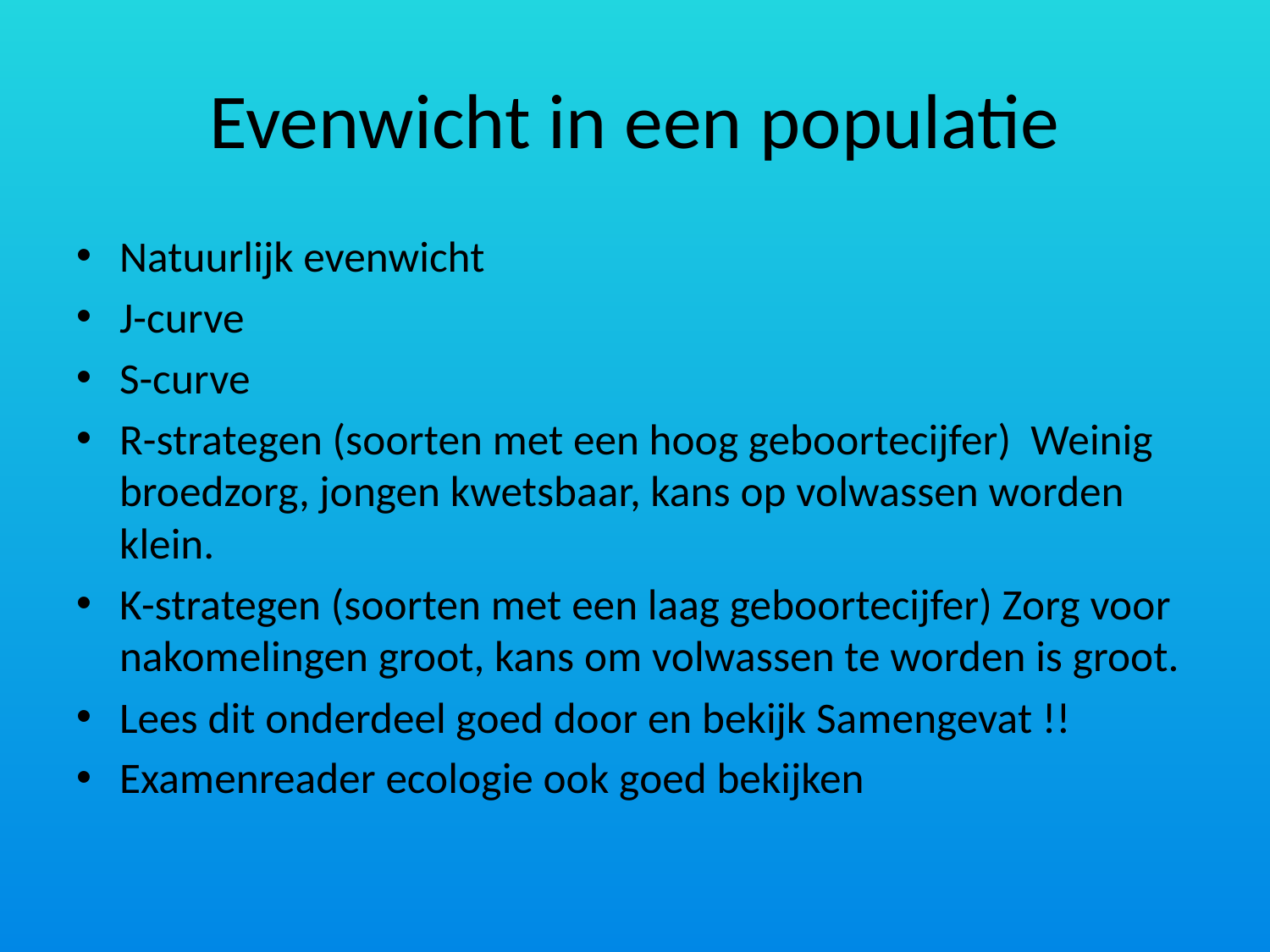

# Evenwicht in een populatie
Natuurlijk evenwicht
J-curve
S-curve
R-strategen (soorten met een hoog geboortecijfer)  Weinig broedzorg, jongen kwetsbaar, kans op volwassen worden klein.
K-strategen (soorten met een laag geboortecijfer) Zorg voor nakomelingen groot, kans om volwassen te worden is groot.
Lees dit onderdeel goed door en bekijk Samengevat !!
Examenreader ecologie ook goed bekijken